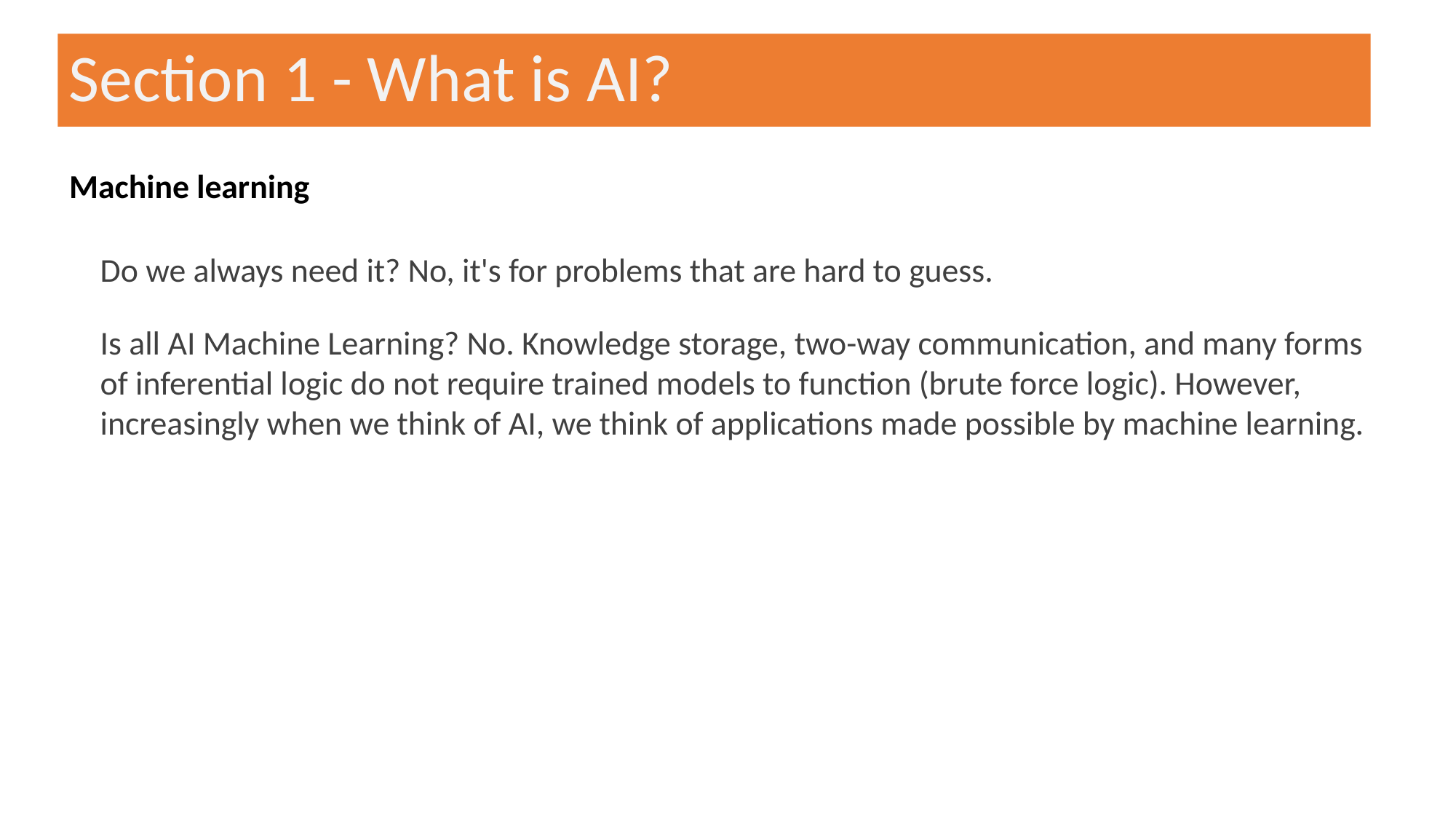

Section 1 - What is AI?
Machine learning

Do we always need it? No, it's for problems that are hard to guess.

Is all AI Machine Learning? No. Knowledge storage, two-way communication, and many forms of inferential logic do not require trained models to function (brute force logic). However, increasingly when we think of AI, we think of applications made possible by machine learning.